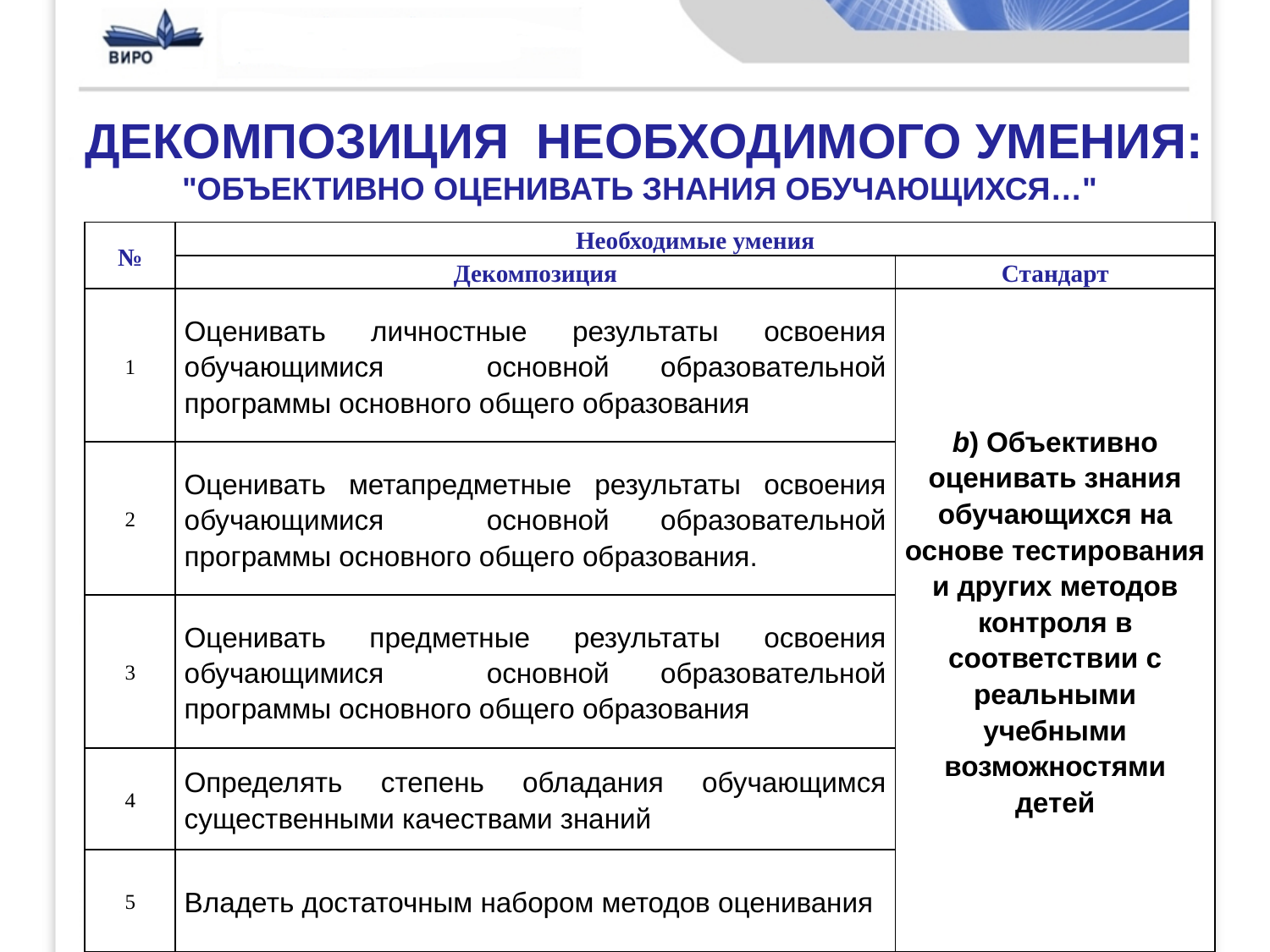

# Декомпозиция  необходимого умения: "Объективно оценивать знания обучающихся…"
| № | Необходимые умения |  |
| --- | --- | --- |
|  | Декомпозиция | Стандарт |
| 1 | Оценивать личностные результаты освоения обучающимися основной образовательной программы основного общего образования | b) Объективно оценивать знания обучающихся на основе тестирования и других методов контроля в соответствии с реальными учебными возможностями детей |
| 2 | Оценивать метапредметные результаты освоения обучающимися основной образовательной программы основного общего образования. |  |
| 3 | Оценивать предметные результаты освоения обучающимися основной образовательной программы основного общего образования |  |
| 4 | Определять степень обладания обучающимся существенными качествами знаний |  |
| 5 | Владеть достаточным набором методов оценивания |  |